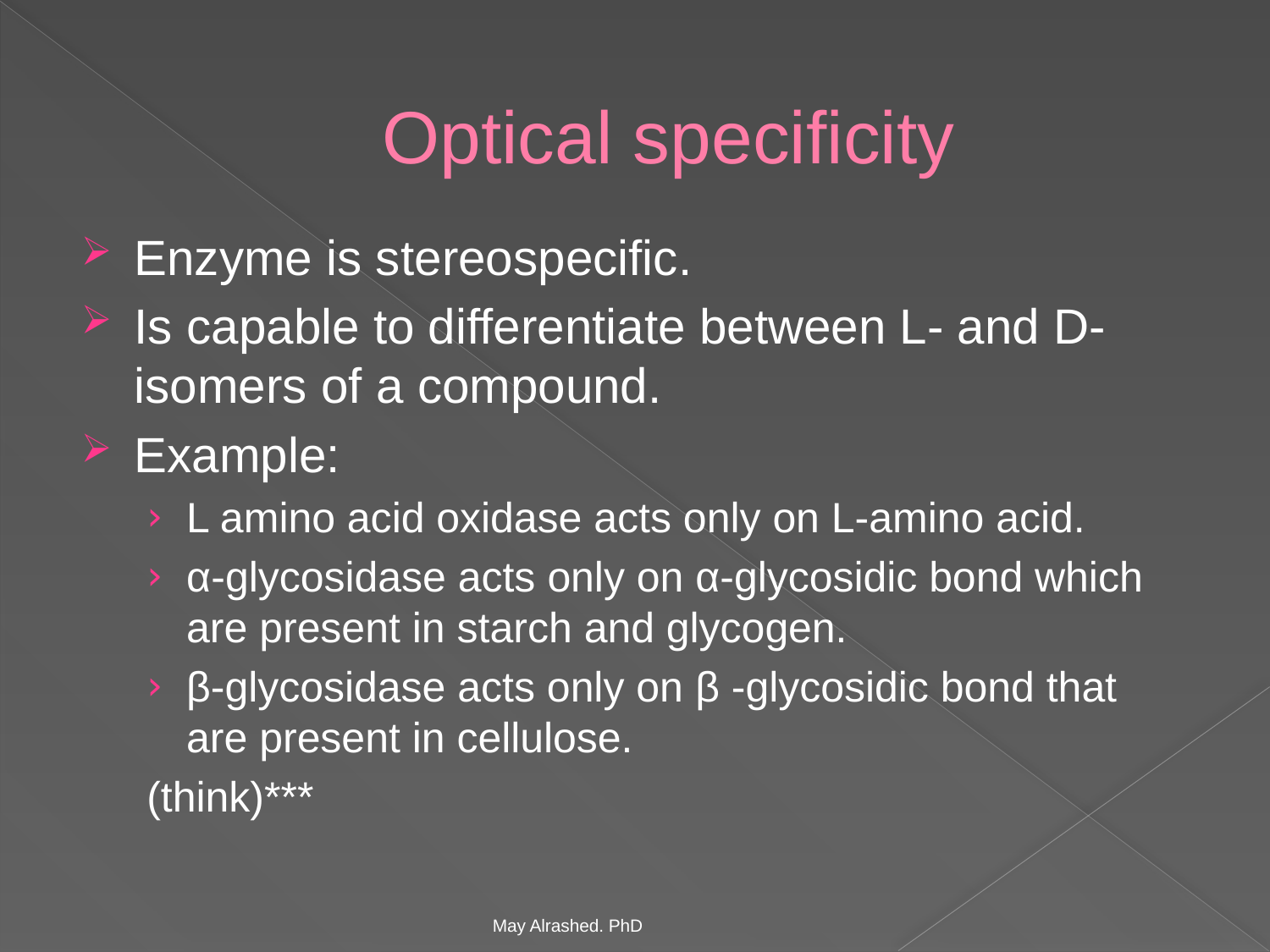

# Optical specificity
Enzyme is stereospecific.
Is capable to differentiate between L- and D- isomers of a compound.
Example:
L amino acid oxidase acts only on L-amino acid.
α-glycosidase acts only on α-glycosidic bond which are present in starch and glycogen.
β-glycosidase acts only on β -glycosidic bond that are present in cellulose.
(think)***

May Alrashed. PhD